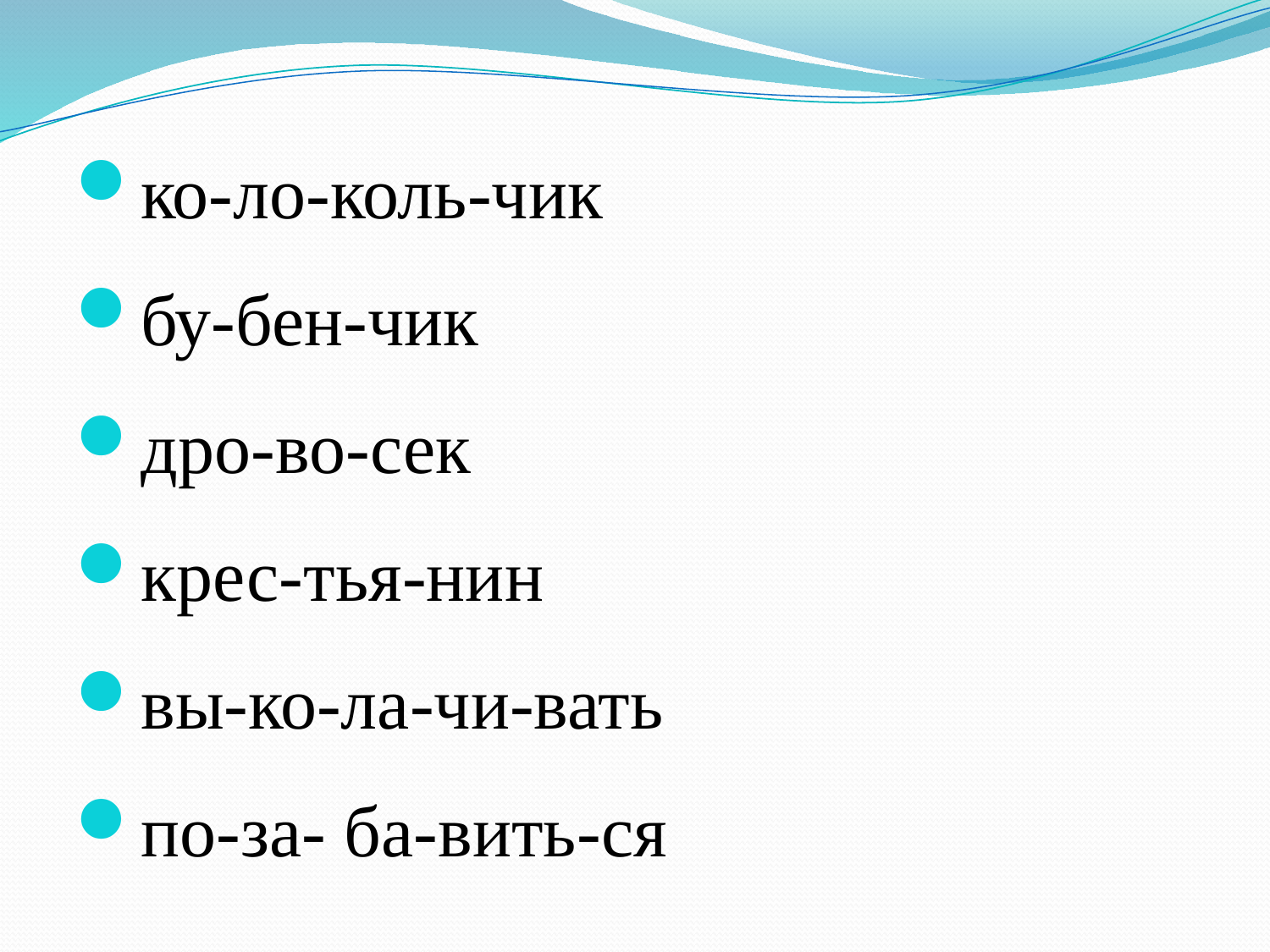

#
ко-ло-коль-чик
бу-бен-чик
дро-во-сек
крес-тья-нин
вы-ко-ла-чи-вать
по-за- ба-вить-ся